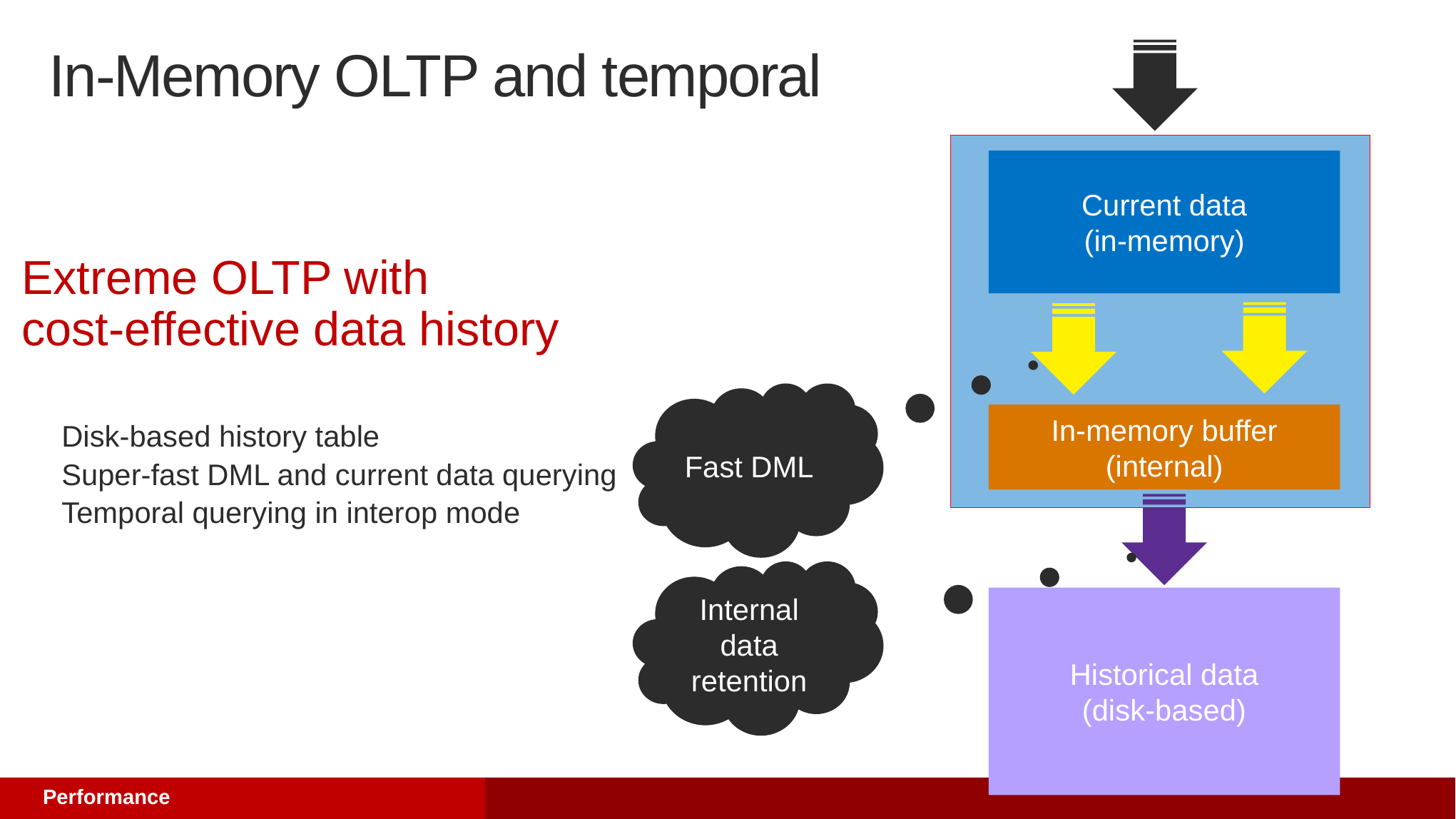

# In-Memory OLTP and temporal

Current data
(in-memory)
Extreme OLTP with
cost-effective data history

Disk-based history table
Super-fast DML and current data querying
Temporal querying in interop mode

Fast DML
In-memory buffer
(internal)

Internal data retention
Historical data
(disk-based)
Performance